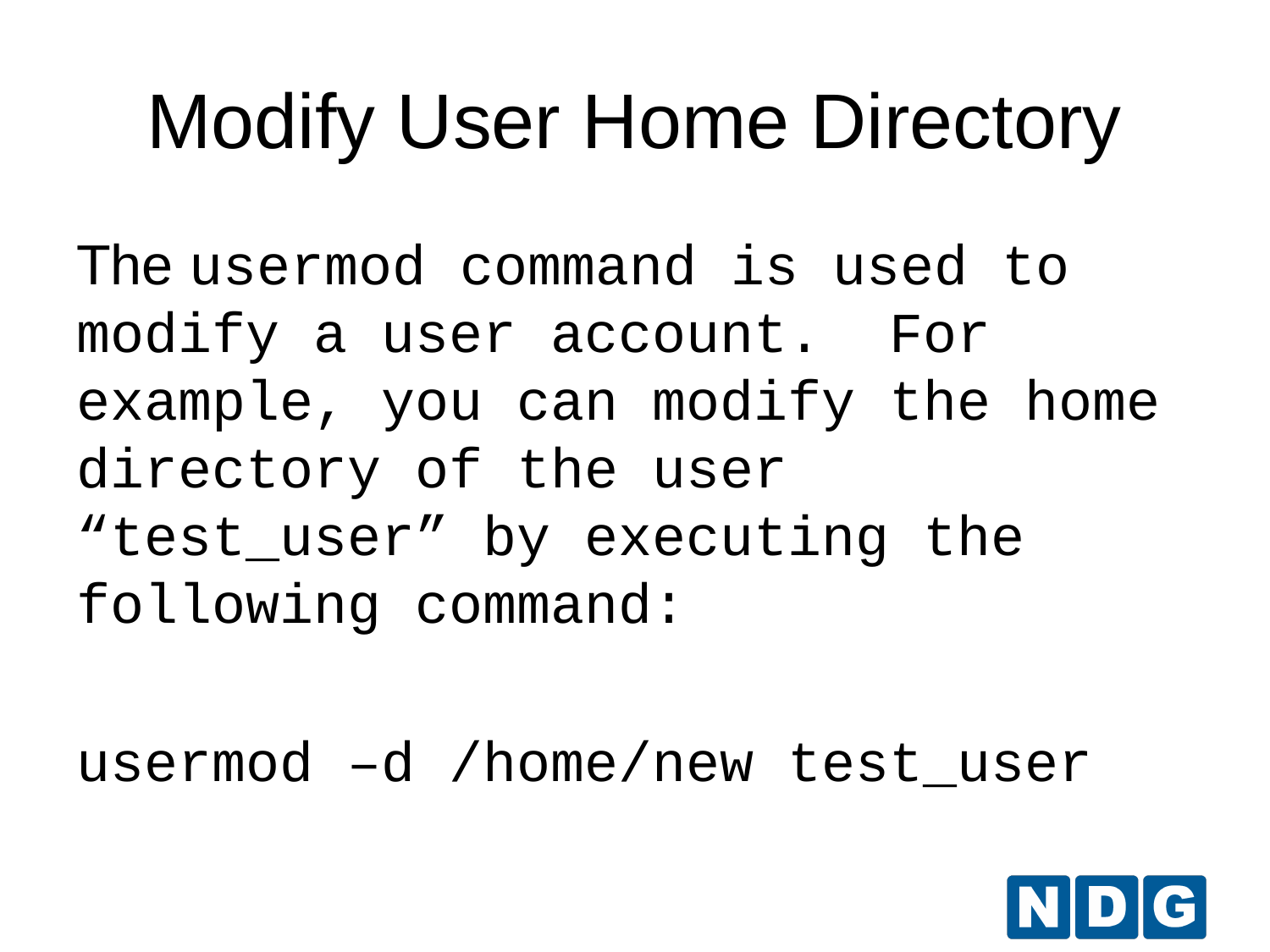

Modify User Home Directory
The usermod command is used to modify a user account.  For example, you can modify the home directory of the user “test_user” by executing the following command:

usermod –d /home/new test_user